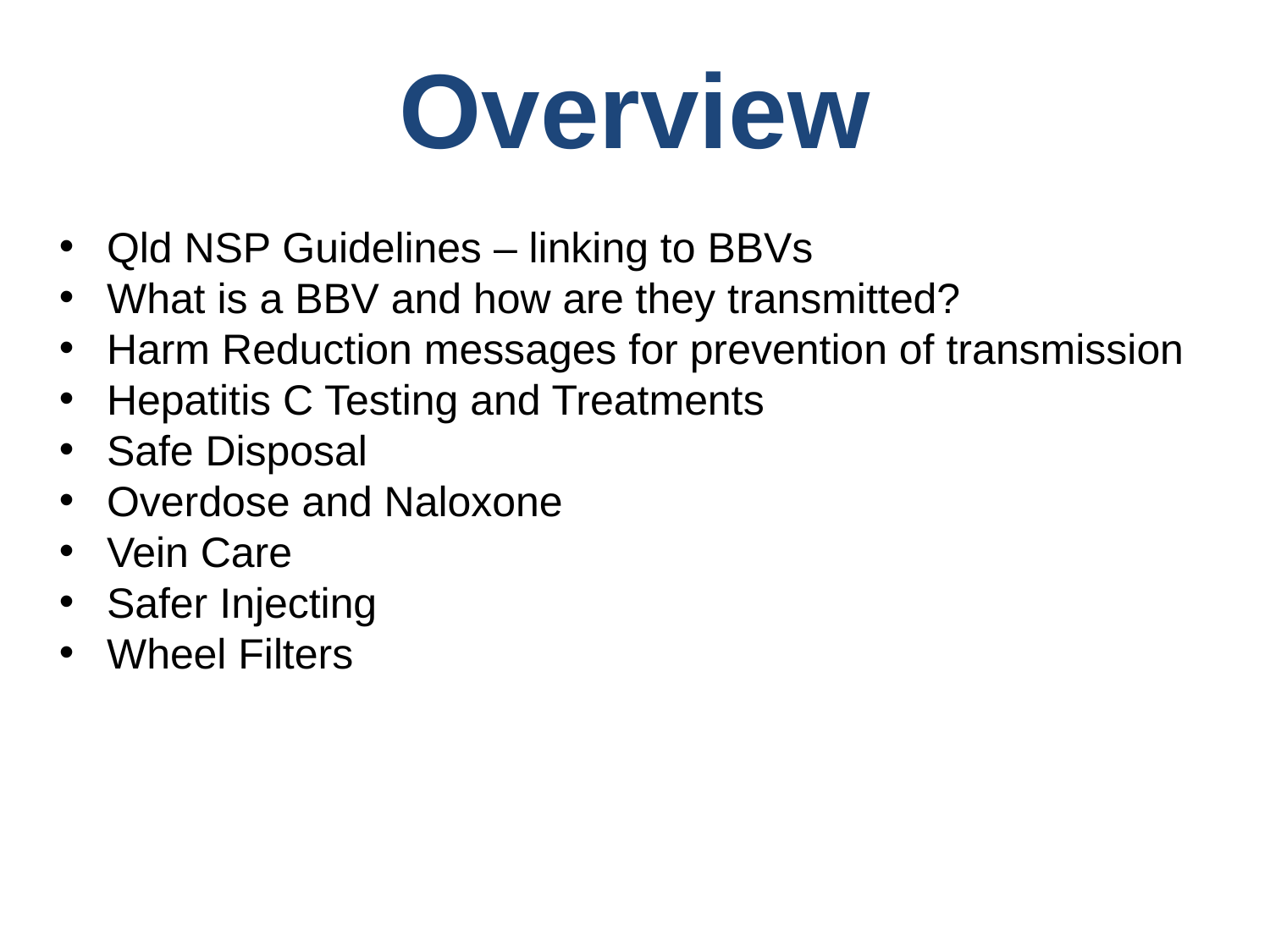

# Overview
Qld NSP Guidelines – linking to BBVs
What is a BBV and how are they transmitted?
Harm Reduction messages for prevention of transmission
Hepatitis C Testing and Treatments
Safe Disposal
Overdose and Naloxone
Vein Care
Safer Injecting
Wheel Filters